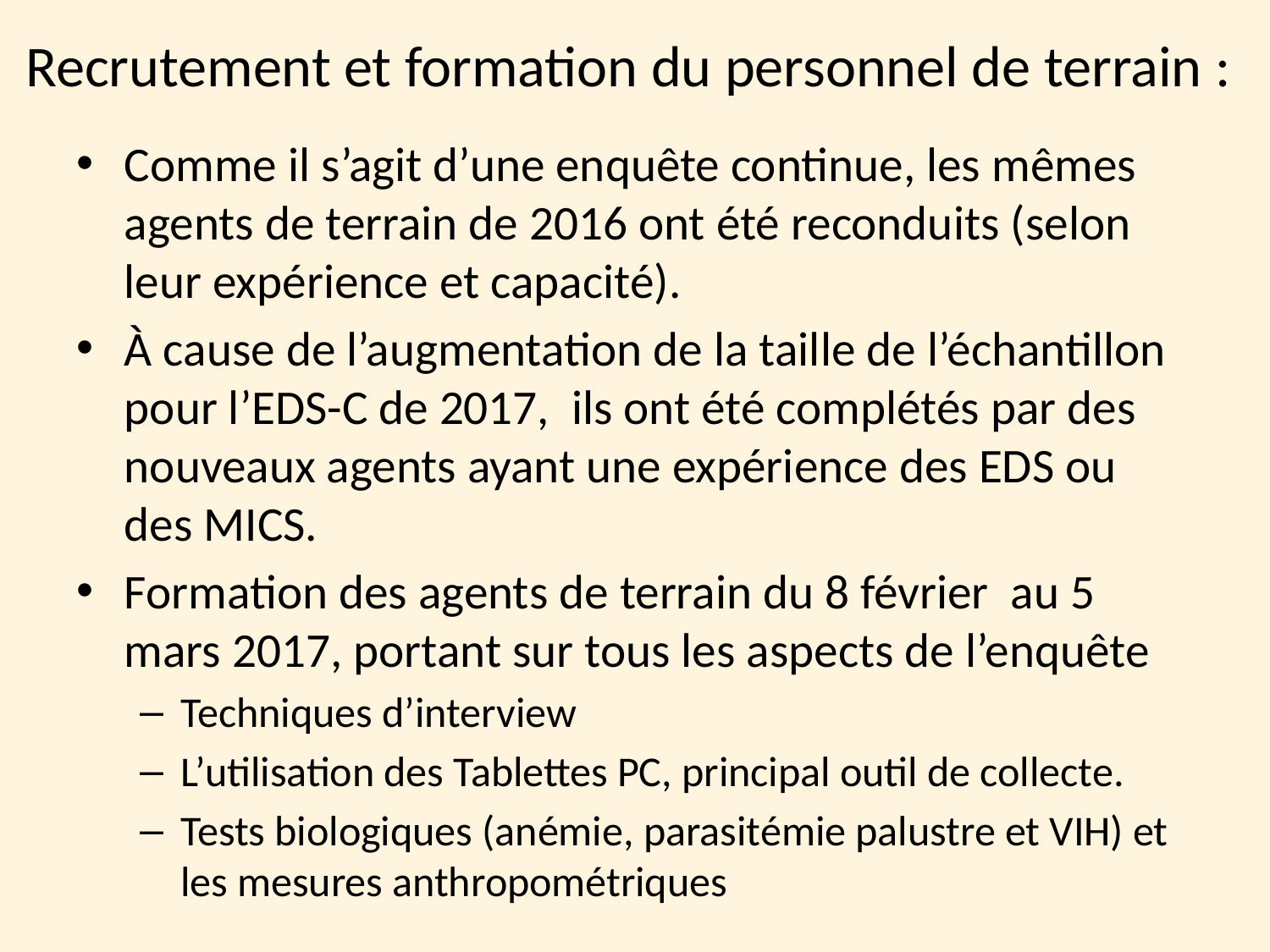

# Recrutement et formation du personnel de terrain :
Comme il s’agit d’une enquête continue, les mêmes agents de terrain de 2016 ont été reconduits (selon leur expérience et capacité).
À cause de l’augmentation de la taille de l’échantillon pour l’EDS-C de 2017,  ils ont été complétés par des nouveaux agents ayant une expérience des EDS ou des MICS.
Formation des agents de terrain du 8 février  au 5 mars 2017, portant sur tous les aspects de l’enquête
Techniques d’interview
L’utilisation des Tablettes PC, principal outil de collecte.
Tests biologiques (anémie, parasitémie palustre et VIH) et les mesures anthropométriques